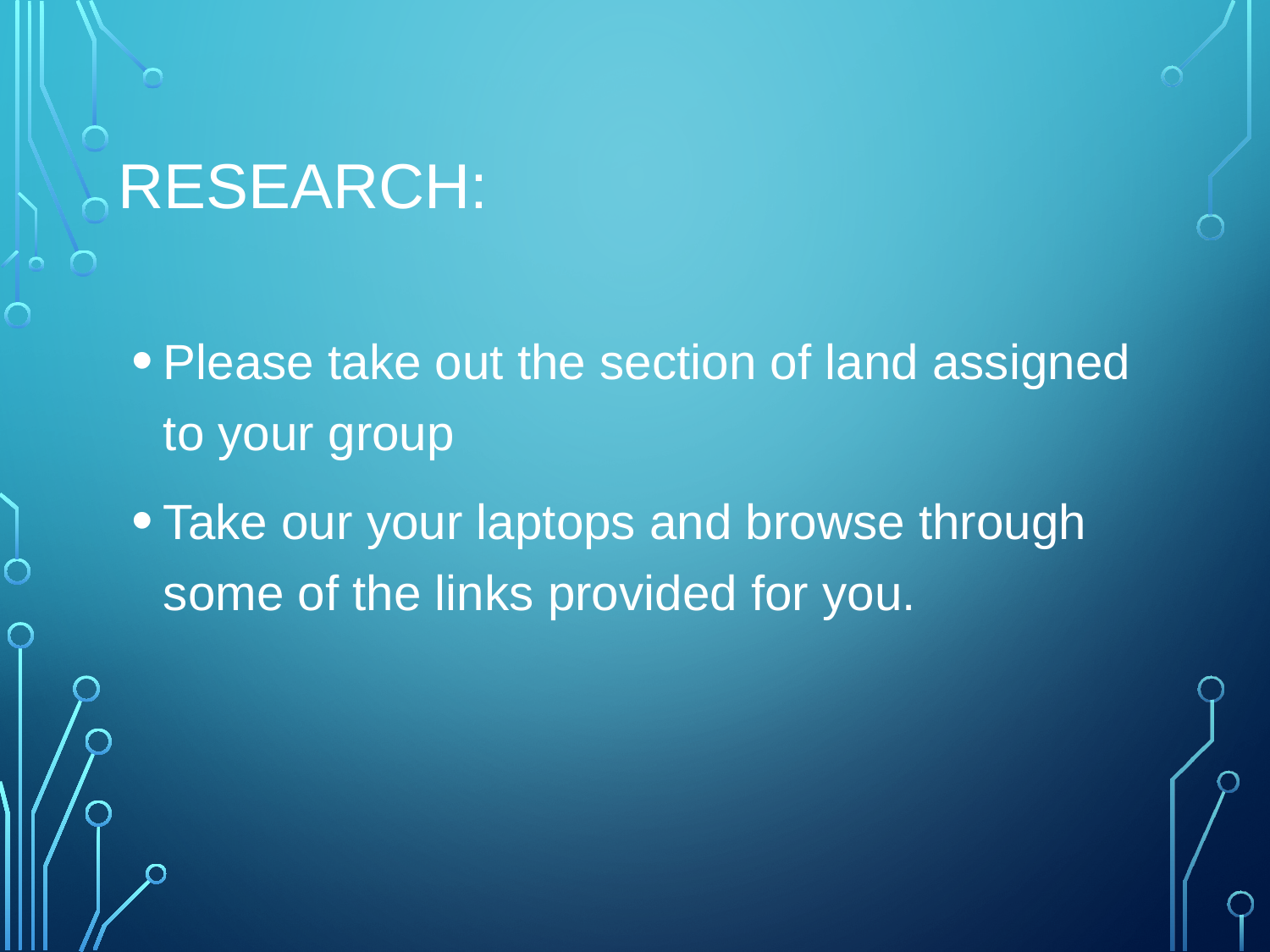

# RESEARCH:
Please take out the section of land assigned to your group
Take our your laptops and browse through some of the links provided for you.